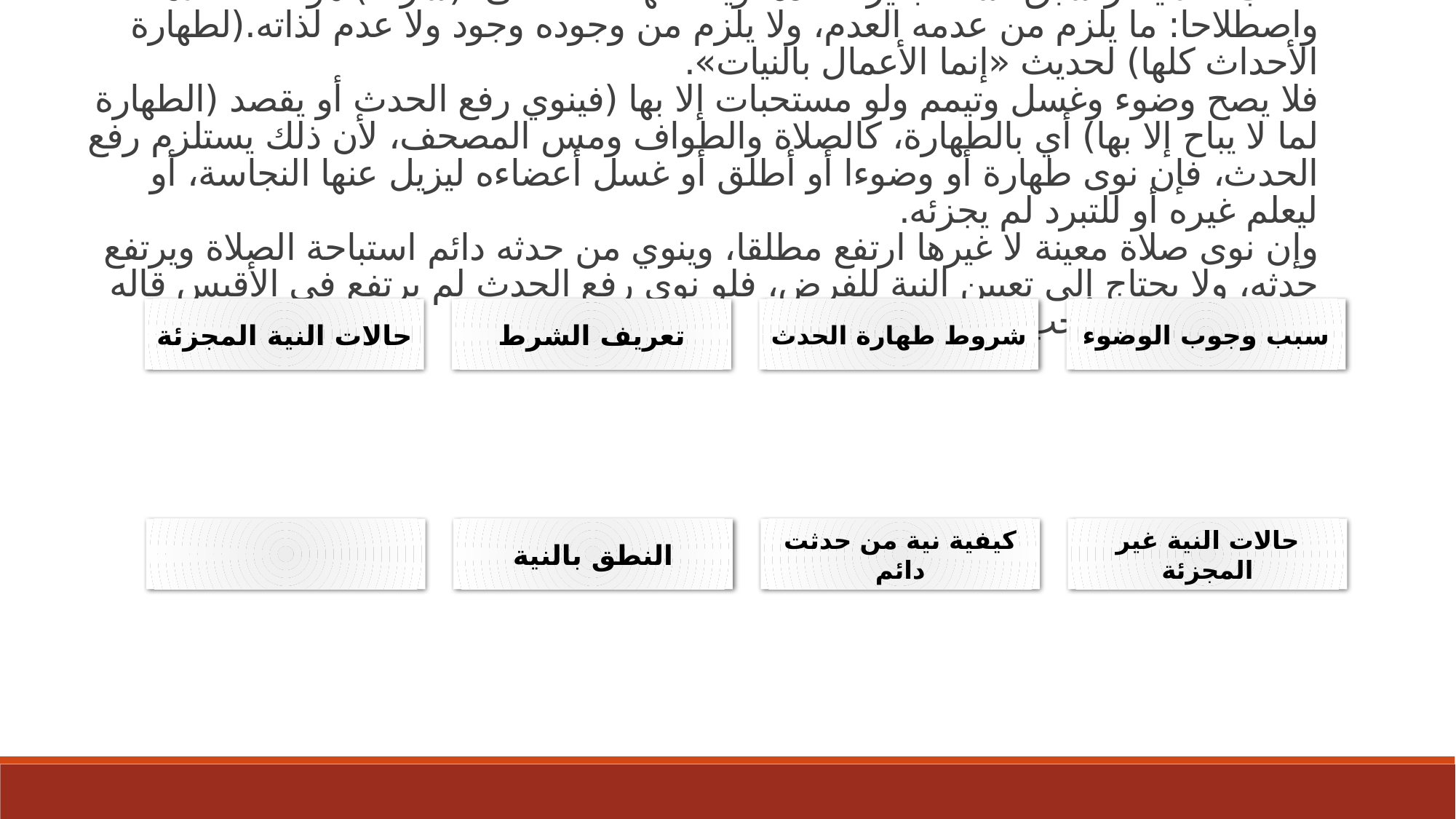

وسبب وجوب الوضوء الحدث، ويحل جميع البدن كجنابة. (والنية) لغة القصد، ومحلها القلب، فلا يضر سبق لسانه بغير قصده، ويخلصها الله تعالى  (شرط) هو لغة العلامة، واصطلاحا: ما يلزم من عدمه العدم، ولا يلزم من وجوده وجود ولا عدم لذاته.(لطهارة الأحداث كلها) لحديث «إنما الأعمال بالنيات».
فلا يصح وضوء وغسل وتيمم ولو مستحبات إلا بها (فينوي رفع الحدث أو يقصد (الطهارة لما لا يباح إلا بها) أي بالطهارة، كالصلاة والطواف ومس المصحف، لأن ذلك يستلزم رفع الحدث، فإن نوى طهارة أو وضوءا أو أطلق أو غسل أعضاءه ليزيل عنها النجاسة، أو ليعلم غيره أو للتبرد لم يجزئه.
وإن نوى صلاة معينة لا غيرها ارتفع مطلقا، وينوي من حدثه دائم استباحة الصلاة ويرتفع حدثه، ولا يحتاج إلى تعيين النية للفرض، فلو نوى رفع الحدث لم يرتفع في الأقيس قاله في المبدع، ويستحب نطقه بالنية سرا.
تعريف الشرط
النطق بالنية
كيفية نية من حدثت دائم